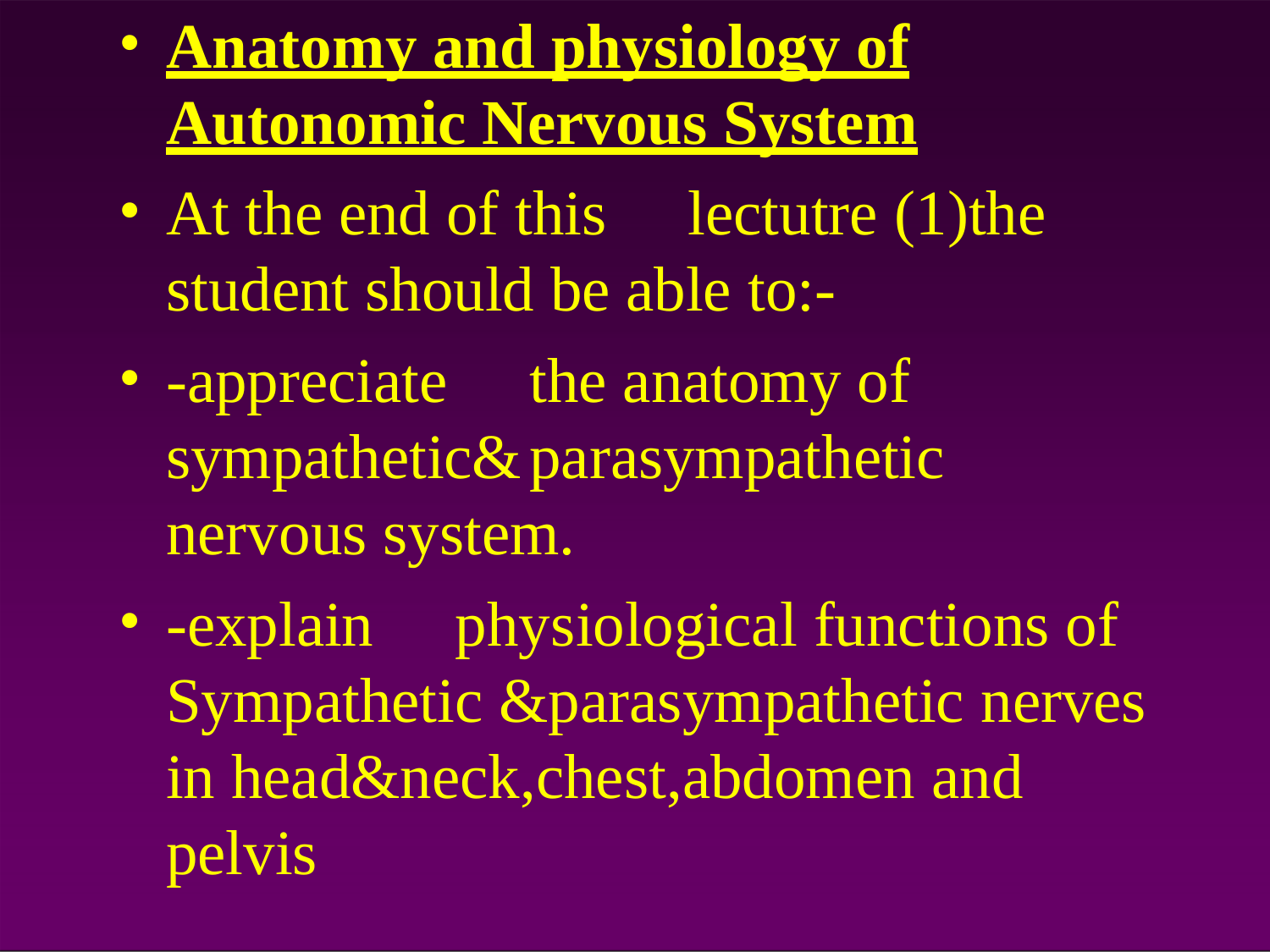

Anatomy and physiology of
Autonomic Nervous System
At the end of this	lectutre (1)the
student should be able to:-
-appreciate	the anatomy of sympathetic&	parasympathetic nervous system.
-explain	physiological functions of Sympathetic &parasympathetic nerves in head&neck,chest,abdomen and pelvis